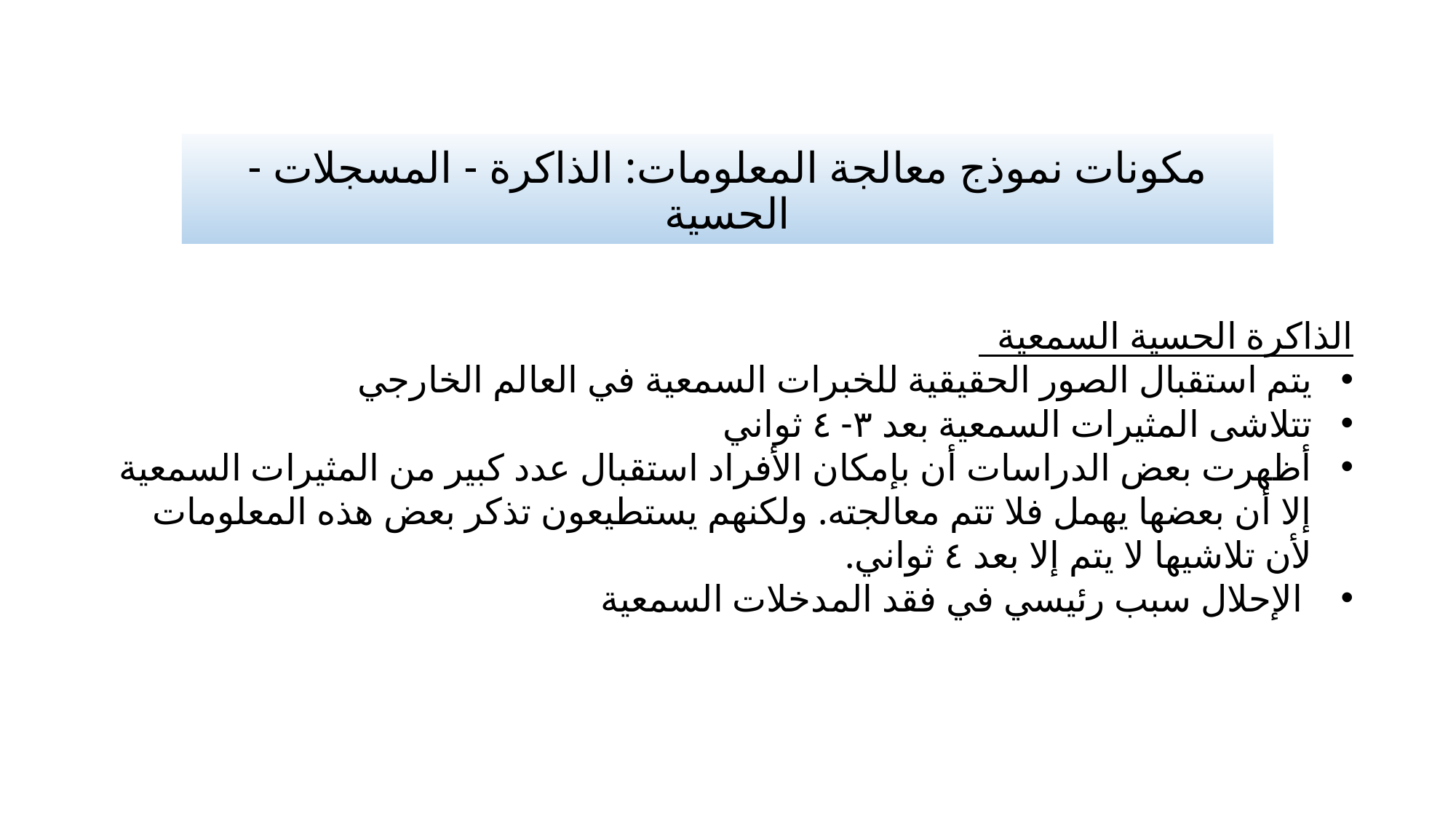

# مكونات نموذج معالجة المعلومات: الذاكرة - المسجلات - الحسية
الذاكرة الحسية السمعية
يتم استقبال الصور الحقيقية للخبرات السمعية في العالم الخارجي
تتلاشى المثيرات السمعية بعد ٣- ٤ ثواني
أظهرت بعض الدراسات أن بإمكان الأفراد استقبال عدد كبير من المثيرات السمعية إلا أن بعضها يهمل فلا تتم معالجته. ولكنهم يستطيعون تذكر بعض هذه المعلومات لأن تلاشيها لا يتم إلا بعد ٤ ثواني.
 الإحلال سبب رئيسي في فقد المدخلات السمعية